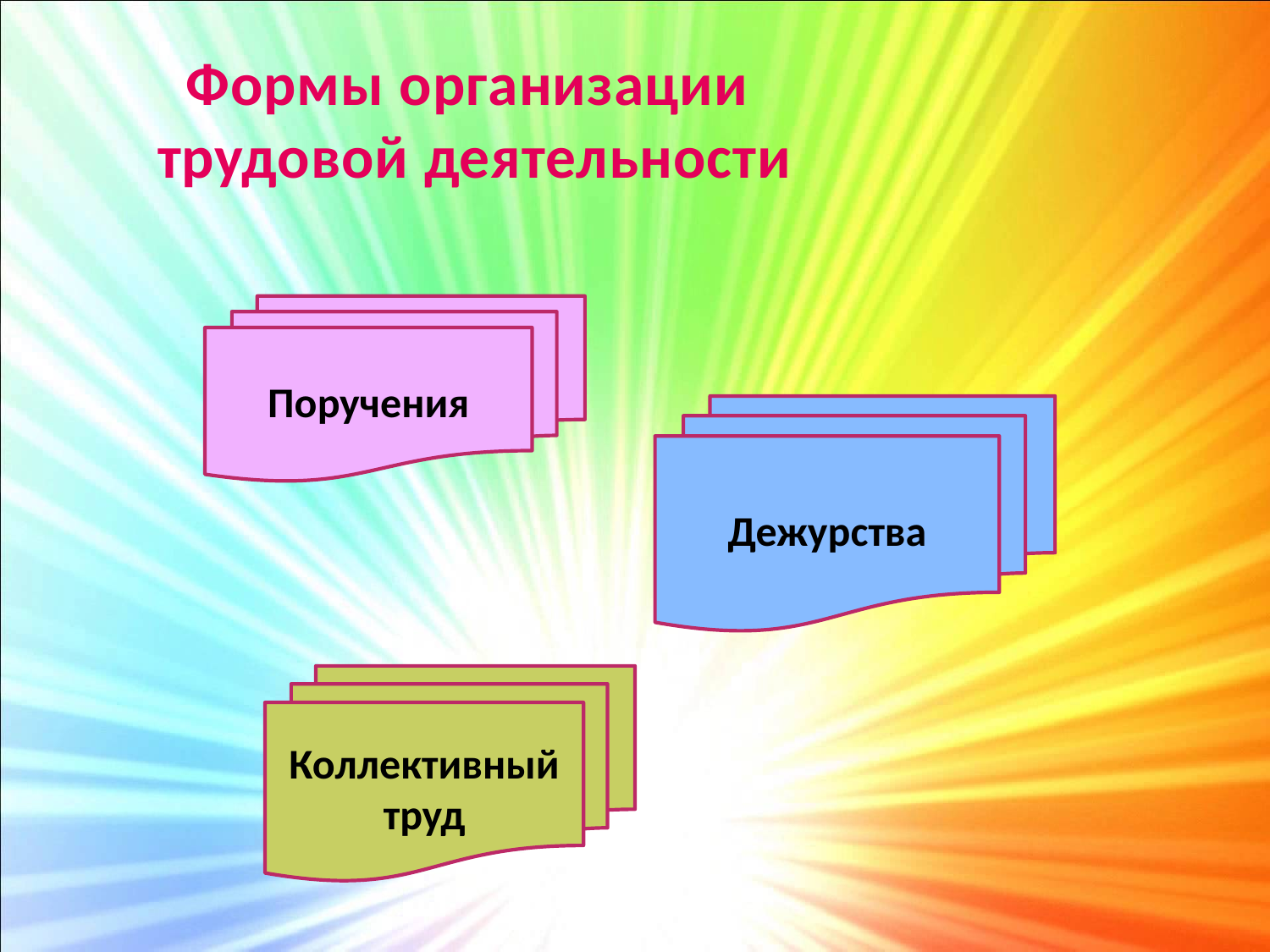

# Формы организации трудовой деятельности

Поручения
Дежурства
Коллективный труд